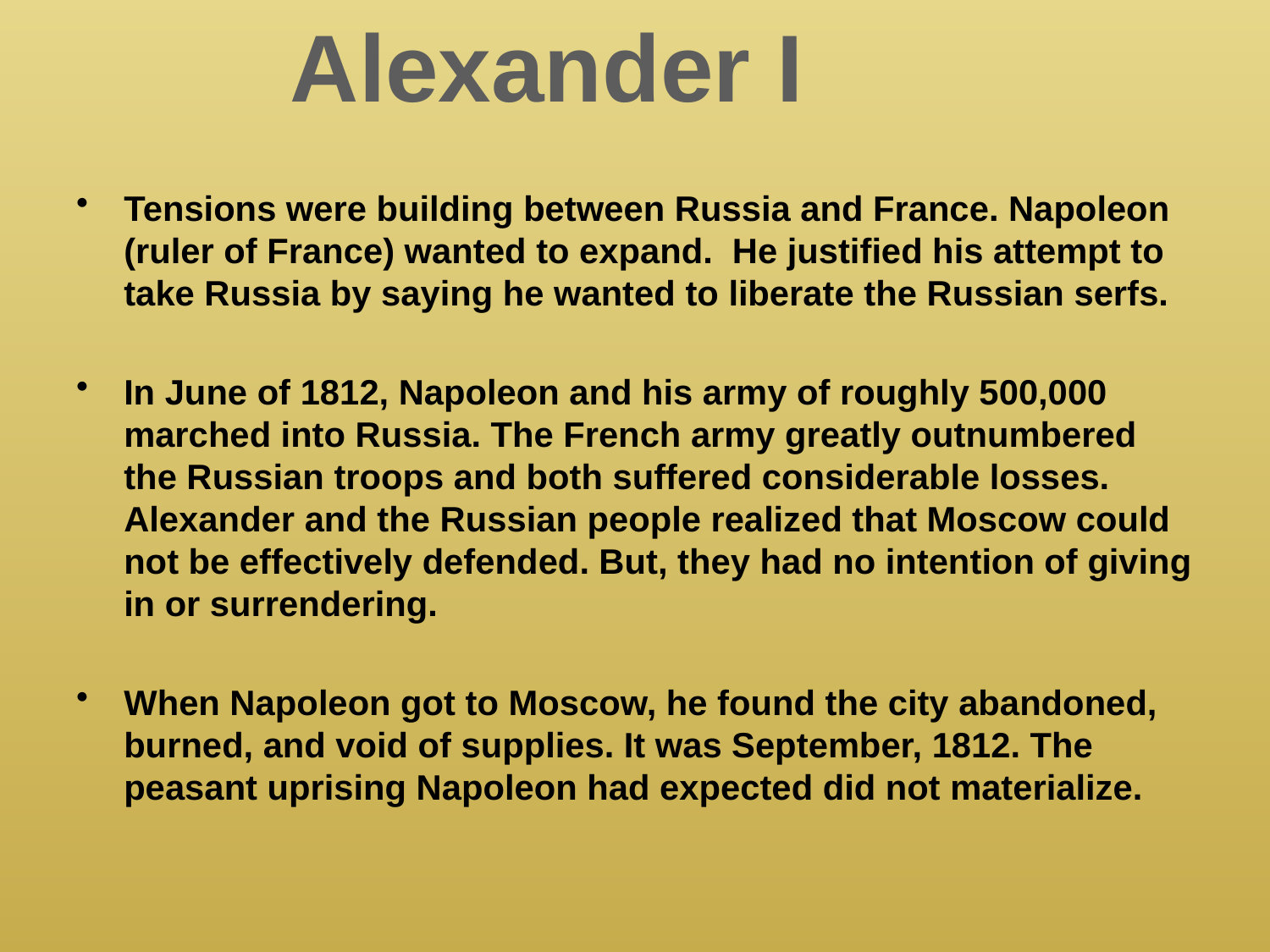

Alexander I
Tensions were building between Russia and France. Napoleon (ruler of France) wanted to expand.  He justified his attempt to take Russia by saying he wanted to liberate the Russian serfs.

In June of 1812, Napoleon and his army of roughly 500,000 marched into Russia. The French army greatly outnumbered the Russian troops and both suffered considerable losses.  Alexander and the Russian people realized that Moscow could not be effectively defended. But, they had no intention of giving in or surrendering.

When Napoleon got to Moscow, he found the city abandoned, burned, and void of supplies. It was September, 1812. The peasant uprising Napoleon had expected did not materialize.